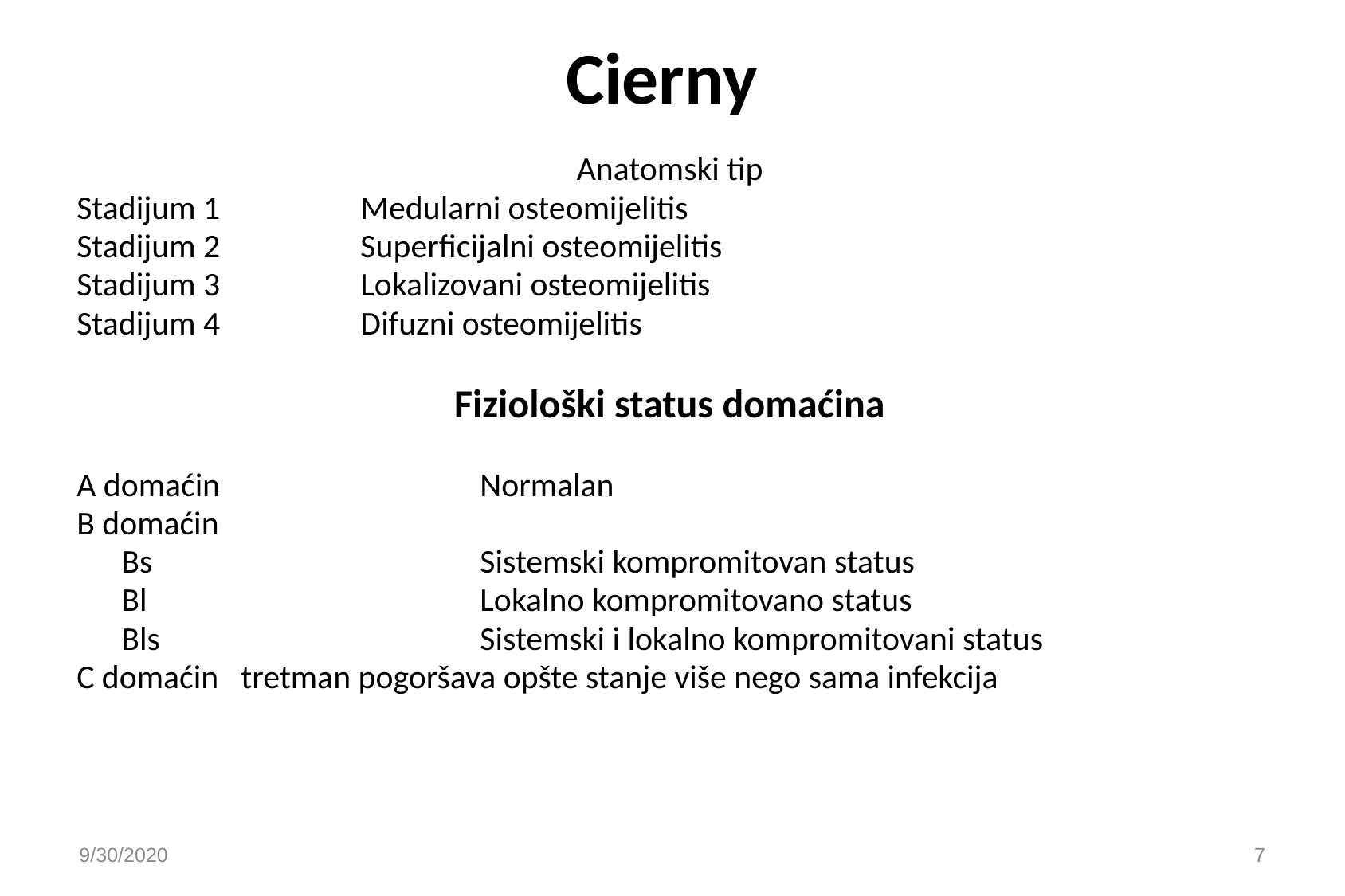

# Cierny
Anatomski tip
Stadijum 1 		Medularni osteomijelitis
Stadijum 2 		Superficijalni osteomijelitis
Stadijum 3 		Lokalizovani osteomijelitis
Stadijum 4		Difuzni osteomijelitis

Fiziološki status domaćina

A domaćin 			Normalan
B domaćin
	Bs 			Sistemski kompromitovan status
	Bl 			Lokalno kompromitovano status
	Bls 			Sistemski i lokalno kompromitovani status
C domaćin 	tretman pogoršava opšte stanje više nego sama infekcija
9/30/2020
7